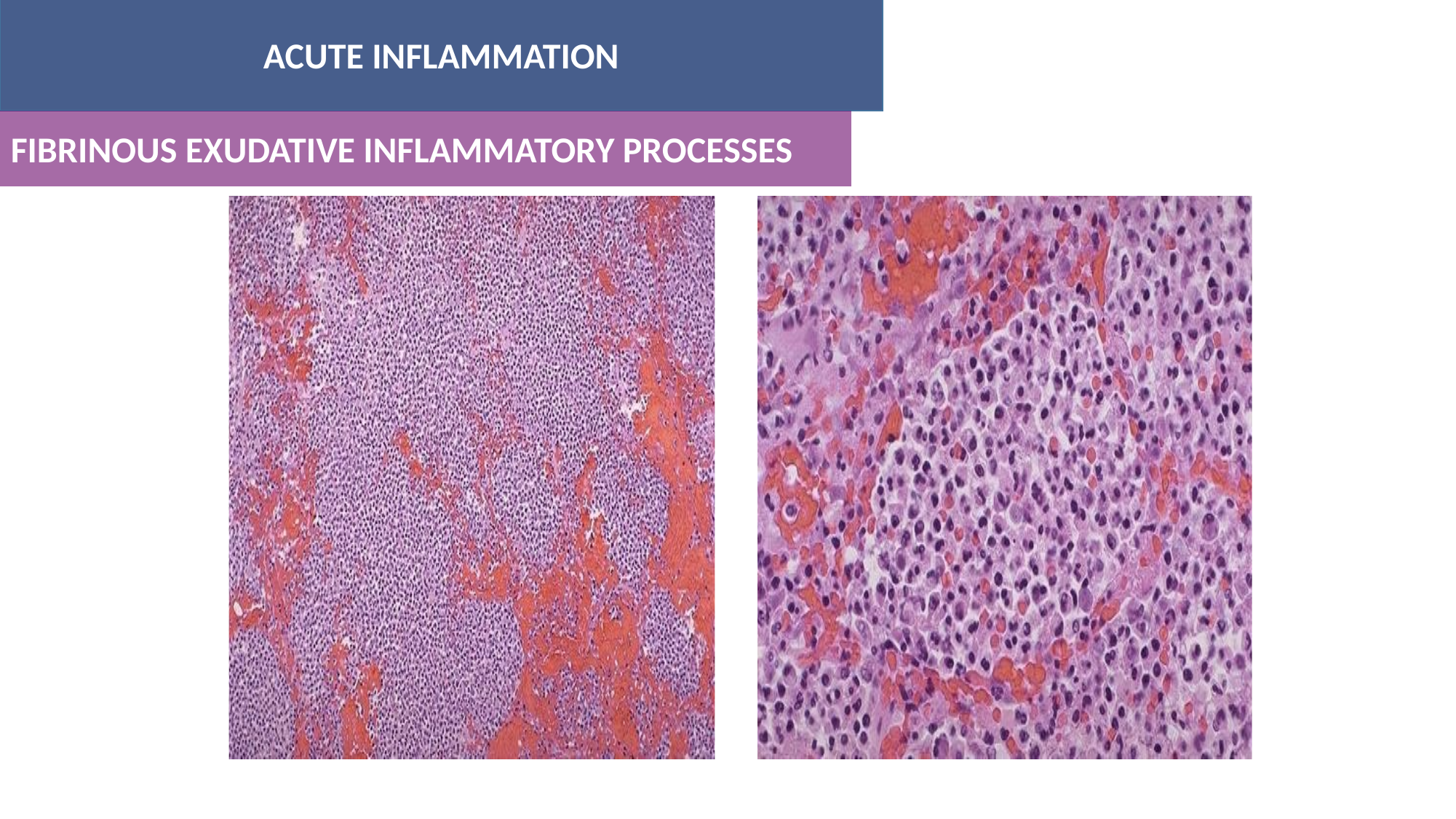

ACUTE INFLAMMATION
#
FIBRINOUS EXUDATIVE INFLAMMATORY PROCESSES